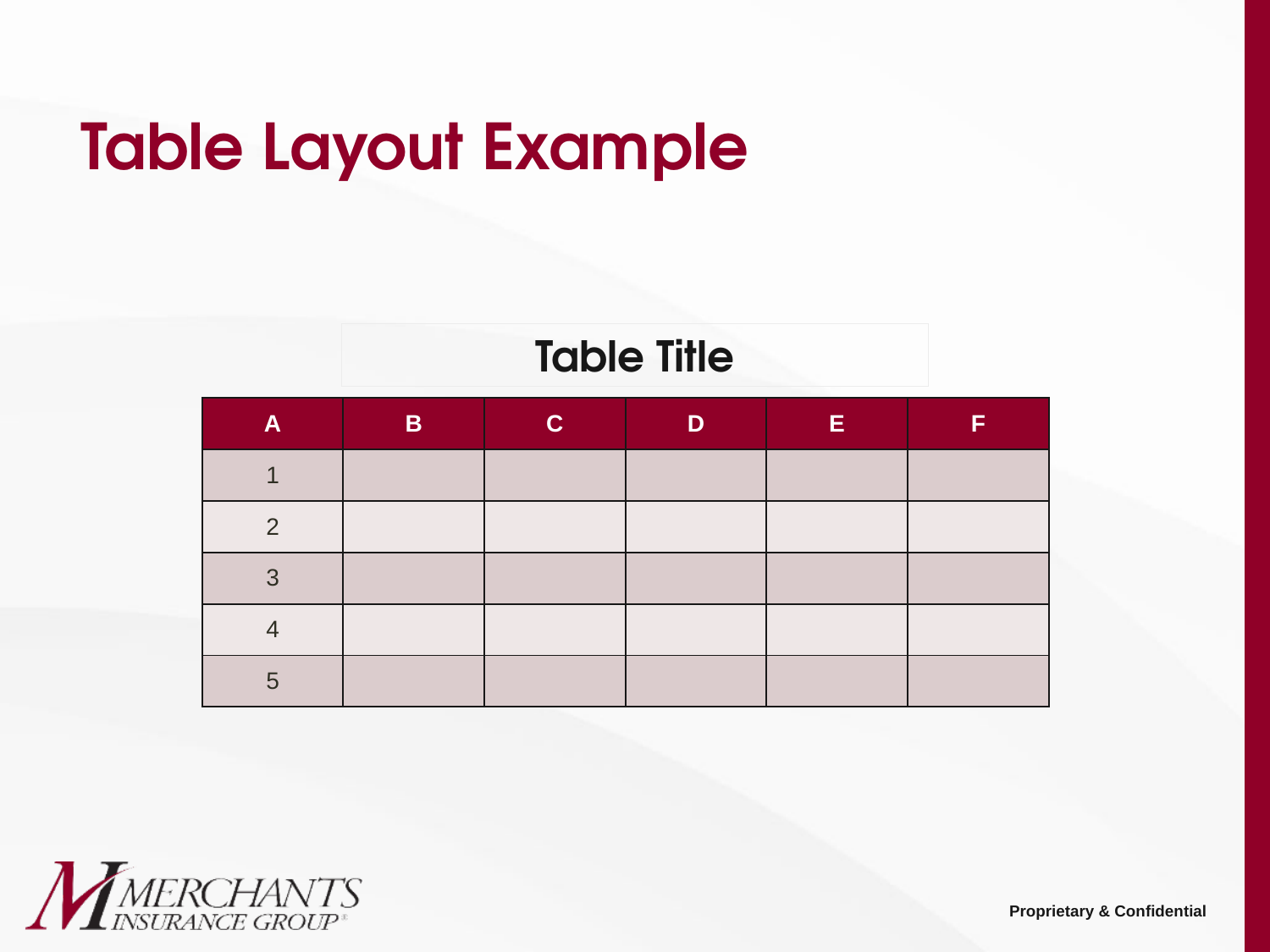

# Table Layout Example
Proprietary & Confidential